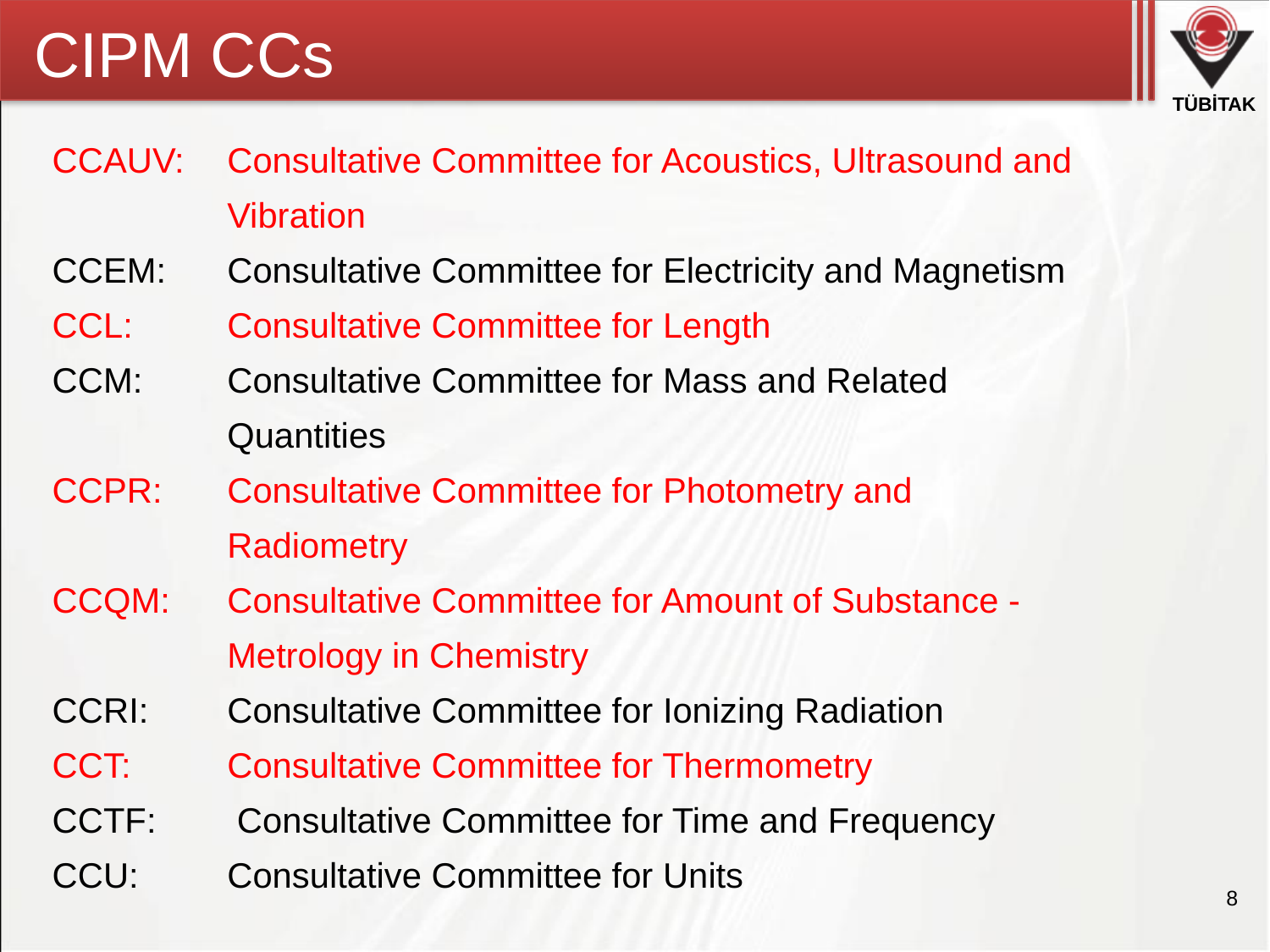

CIPM CCs
CCAUV: 	Consultative Committee for Acoustics, Ultrasound and 	 	 	Vibration
CCEM:   	Consultative Committee for Electricity and Magnetism
CCL:		Consultative Committee for Length
CCM:	 	Consultative Committee for Mass and Related 				Quantities
CCPR:	Consultative Committee for Photometry and 					Radiometry
CCQM:  	Consultative Committee for Amount of Substance - 	 			Metrology in Chemistry
CCRI:		Consultative Committee for Ionizing Radiation
CCT:	 	Consultative Committee for Thermometry
CCTF:	 Consultative Committee for Time and Frequency
CCU:	 	Consultative Committee for Units
8